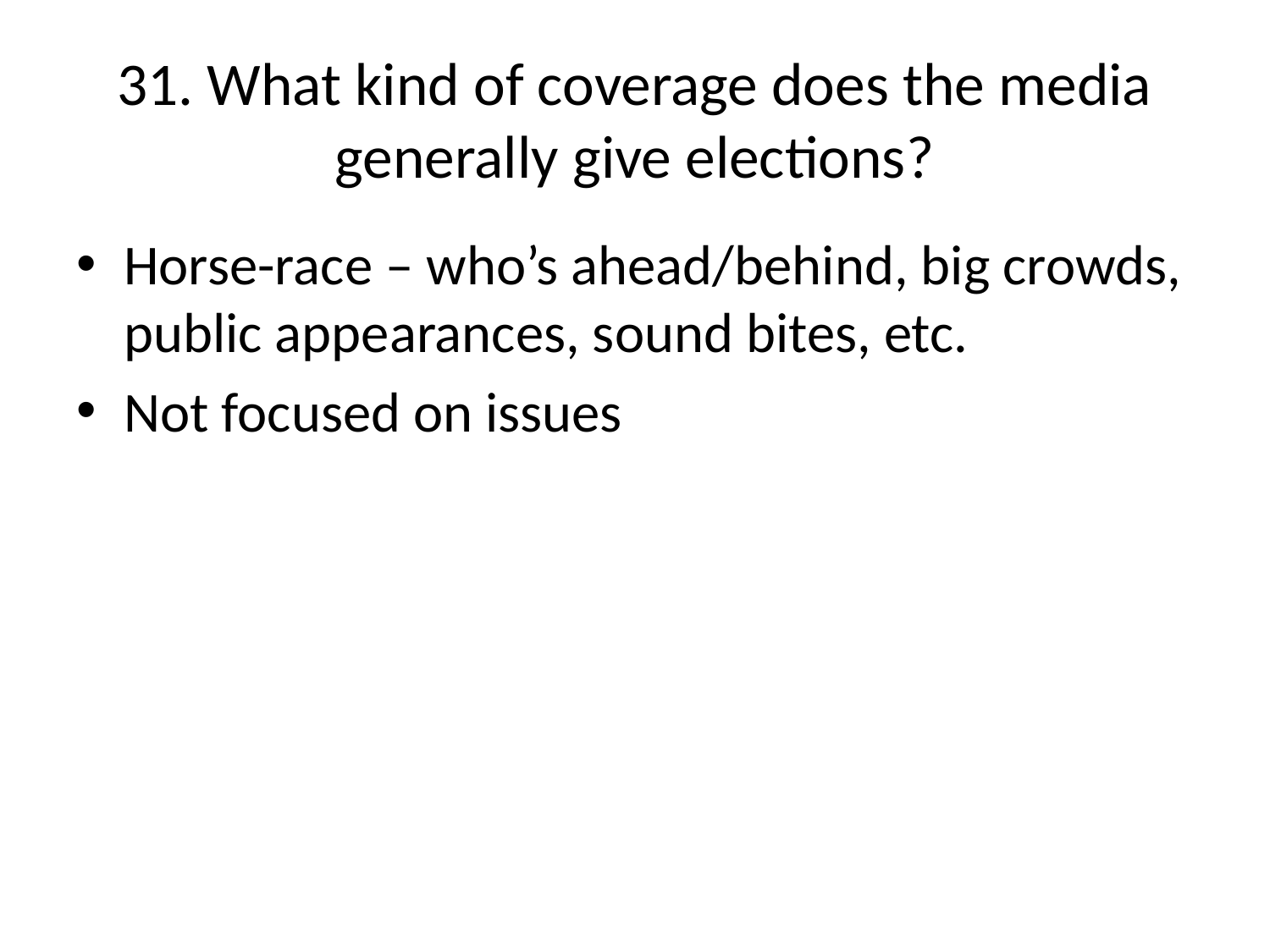

# 31. What kind of coverage does the media generally give elections?
Horse-race – who’s ahead/behind, big crowds, public appearances, sound bites, etc.
Not focused on issues